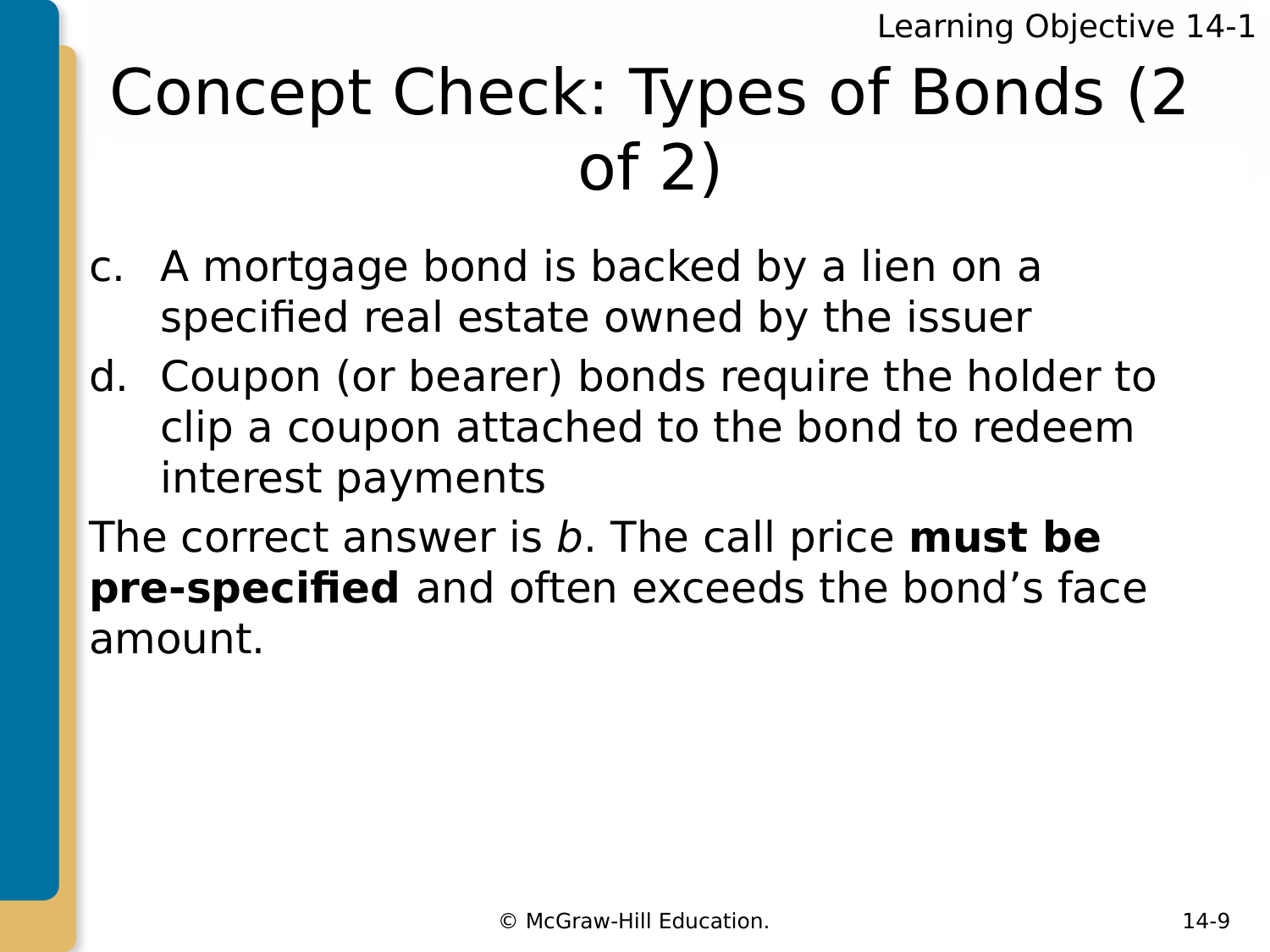

Learning Objective 14-1
# Concept Check: Types of Bonds (2 of 2)
A mortgage bond is backed by a lien on a specified real estate owned by the issuer
Coupon (or bearer) bonds require the holder to clip a coupon attached to the bond to redeem interest payments
The correct answer is b. The call price must be pre-specified and often exceeds the bond’s face amount.